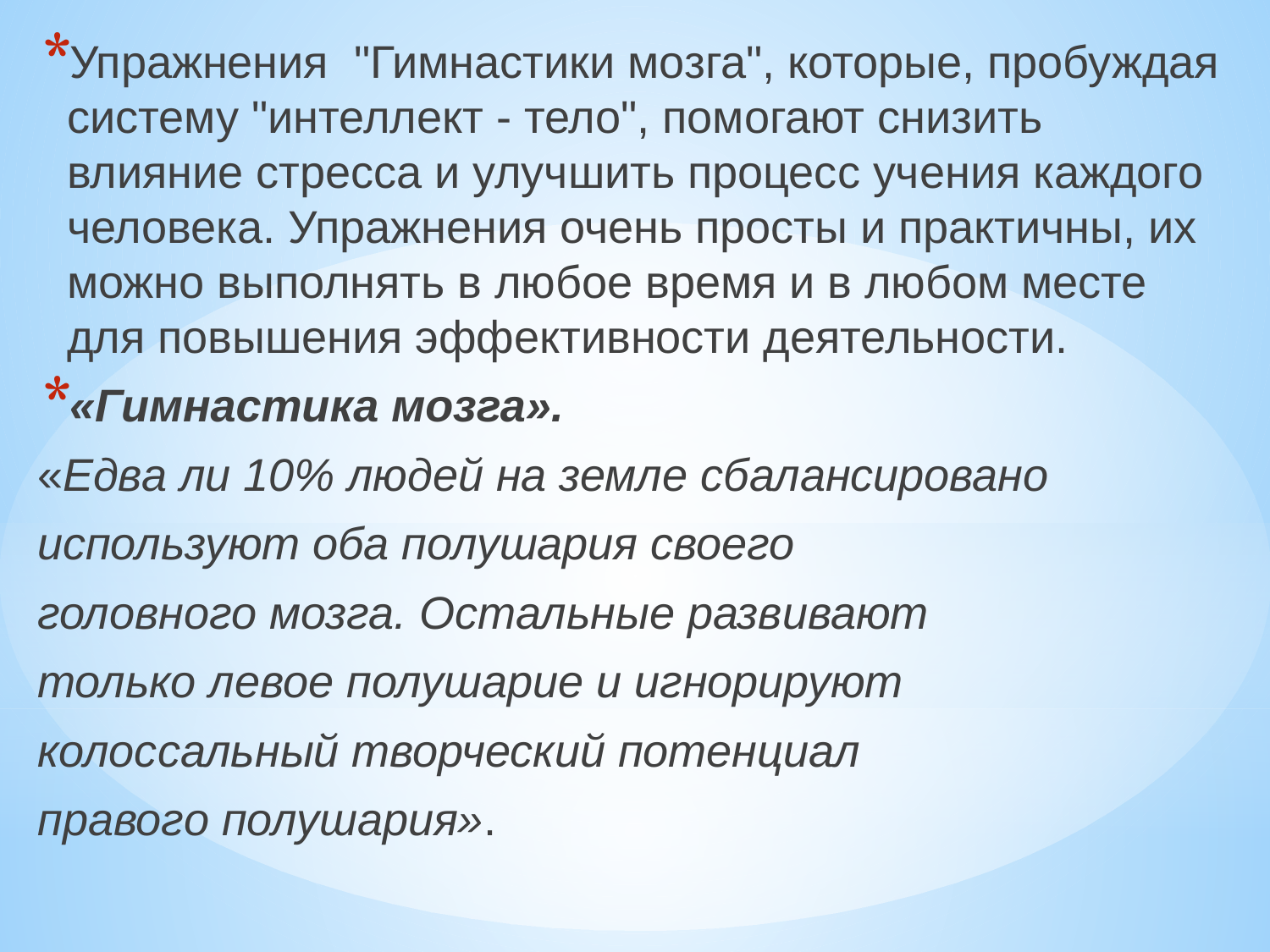

Упражнения  "Гимнастики мозга", которые, пробуждая систему "интеллект - тело", помогают снизить влияние стресса и улучшить процесс учения каждого человека. Упражнения очень просты и практичны, их можно выполнять в любое время и в любом месте для повышения эффективности деятельности.
«Гимнастика мозга».
«Едва ли 10% людей на земле сбалансировано
используют оба полушария своего
головного мозга. Остальные развивают
только левое полушарие и игнорируют
колоссальный творческий потенциал
правого полушария».